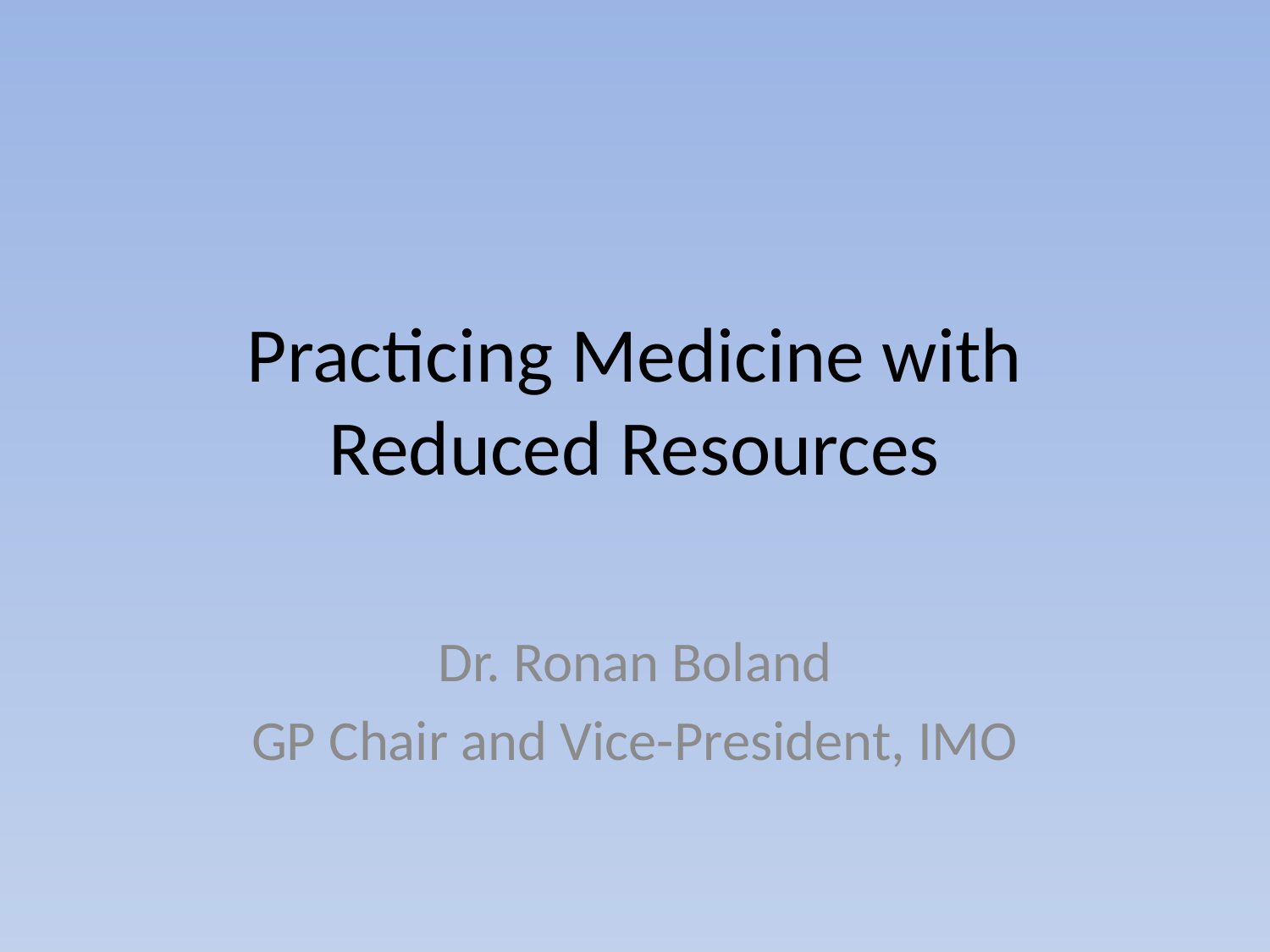

# Practicing Medicine with Reduced Resources

Dr. Ronan Boland
GP Chair and Vice-President, IMO